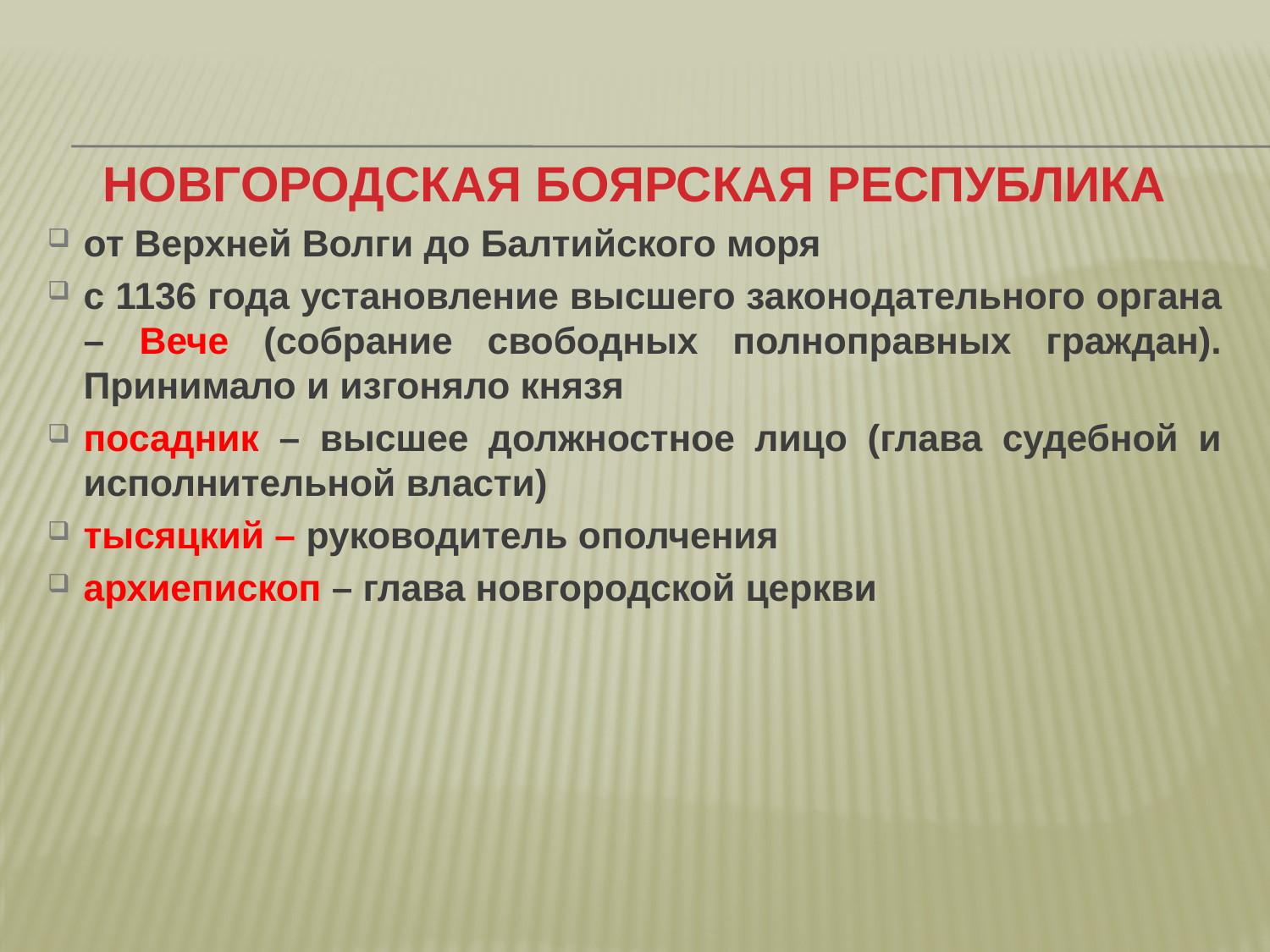

НОВГОРОДСКАЯ БОЯРСКАЯ РЕСПУБЛИКА
от Верхней Волги до Балтийского моря
с 1136 года установление высшего законодательного органа – Вече (собрание свободных полноправных граждан). Принимало и изгоняло князя
посадник – высшее должностное лицо (глава судебной и исполнительной власти)
тысяцкий – руководитель ополчения
архиепископ – глава новгородской церкви